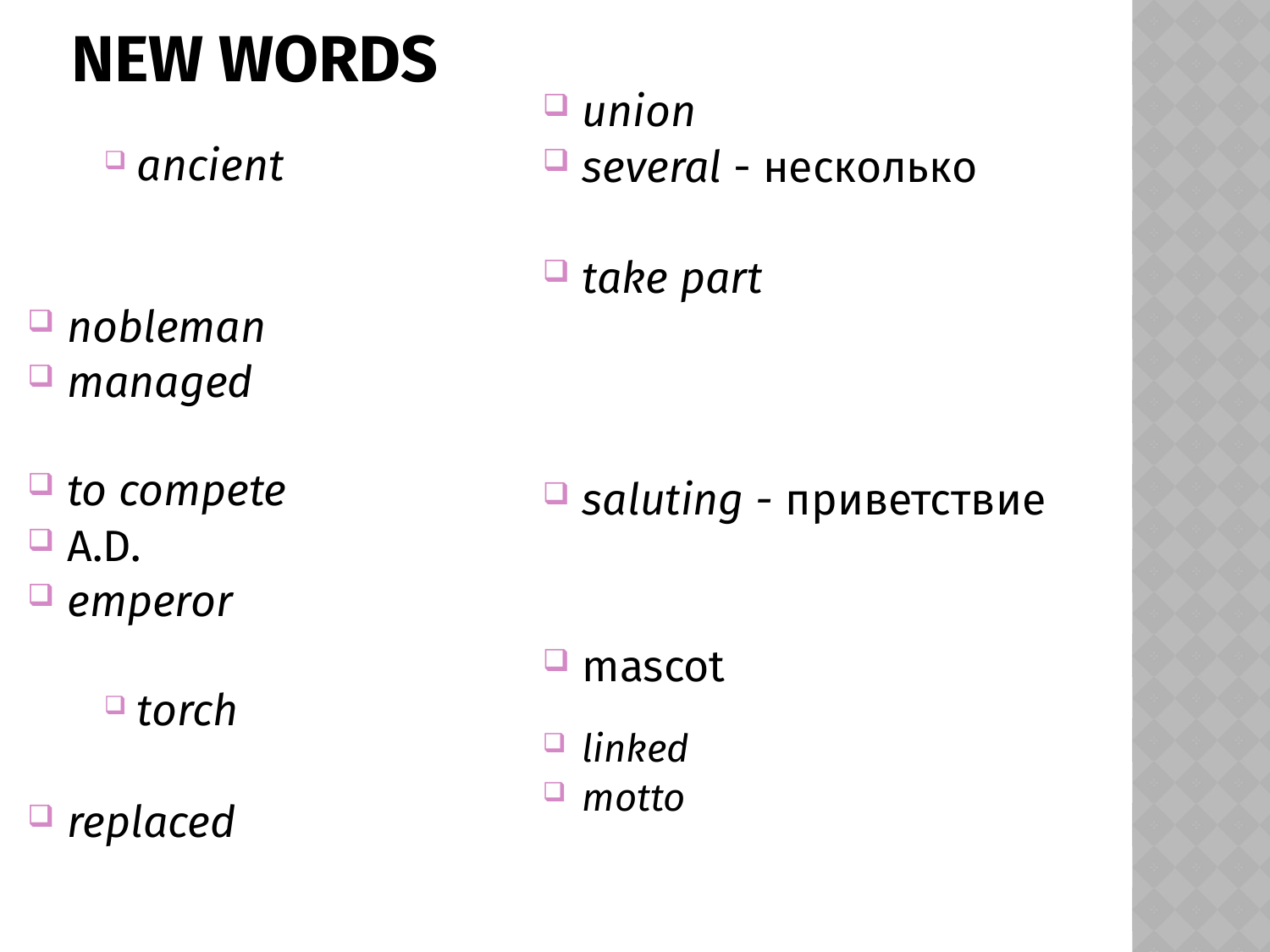

# New words

ancient
nobleman
managed
to compete
A.D.
emperor

torch

replaced
union
several - несколько

take part

saluting - приветствие

mascot

linked
motto